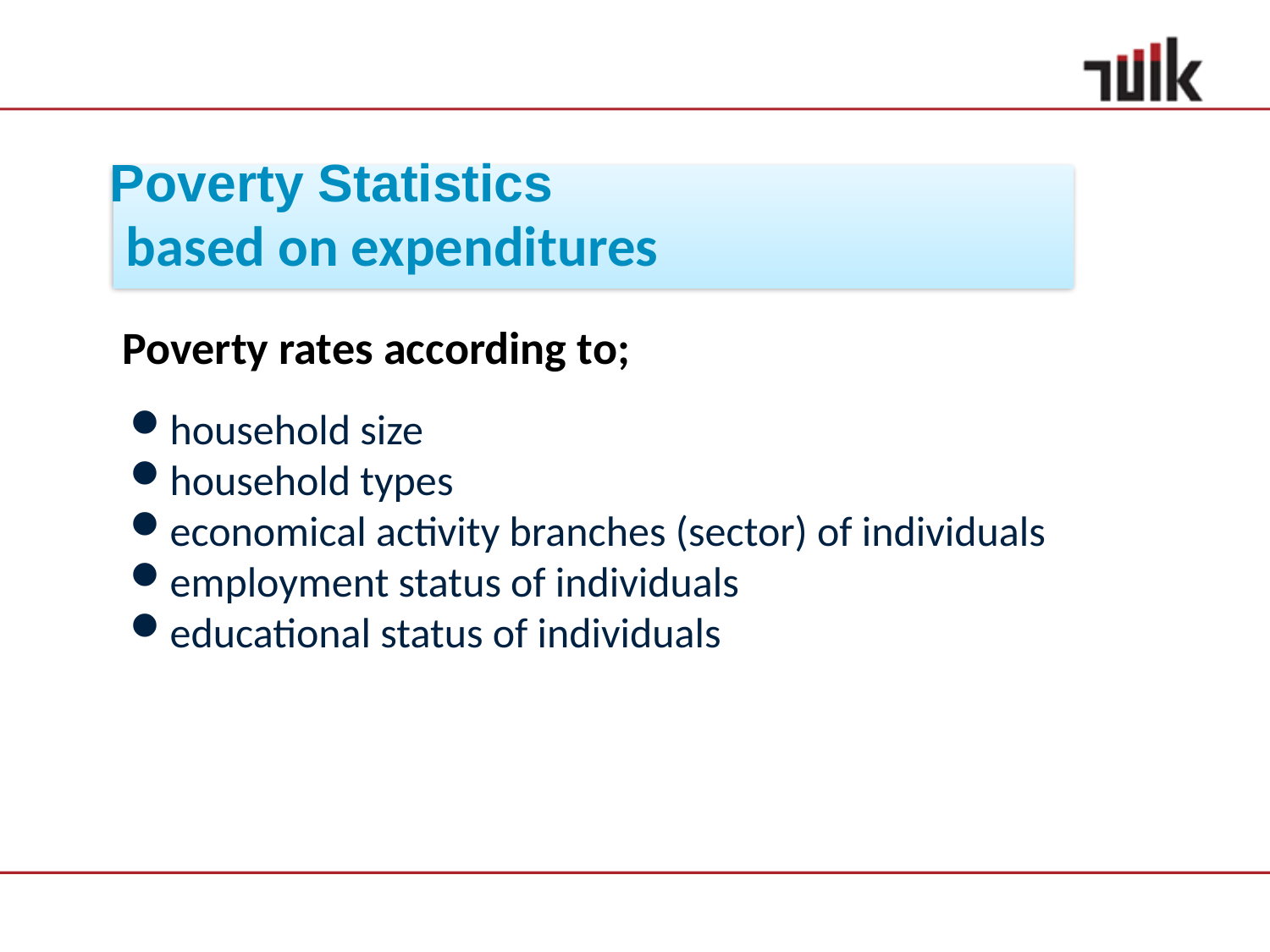

Poverty Statistics
based on expenditures
Poverty rates according to;
household size
household types
economical activity branches (sector) of individuals
employment status of individuals
educational status of individuals